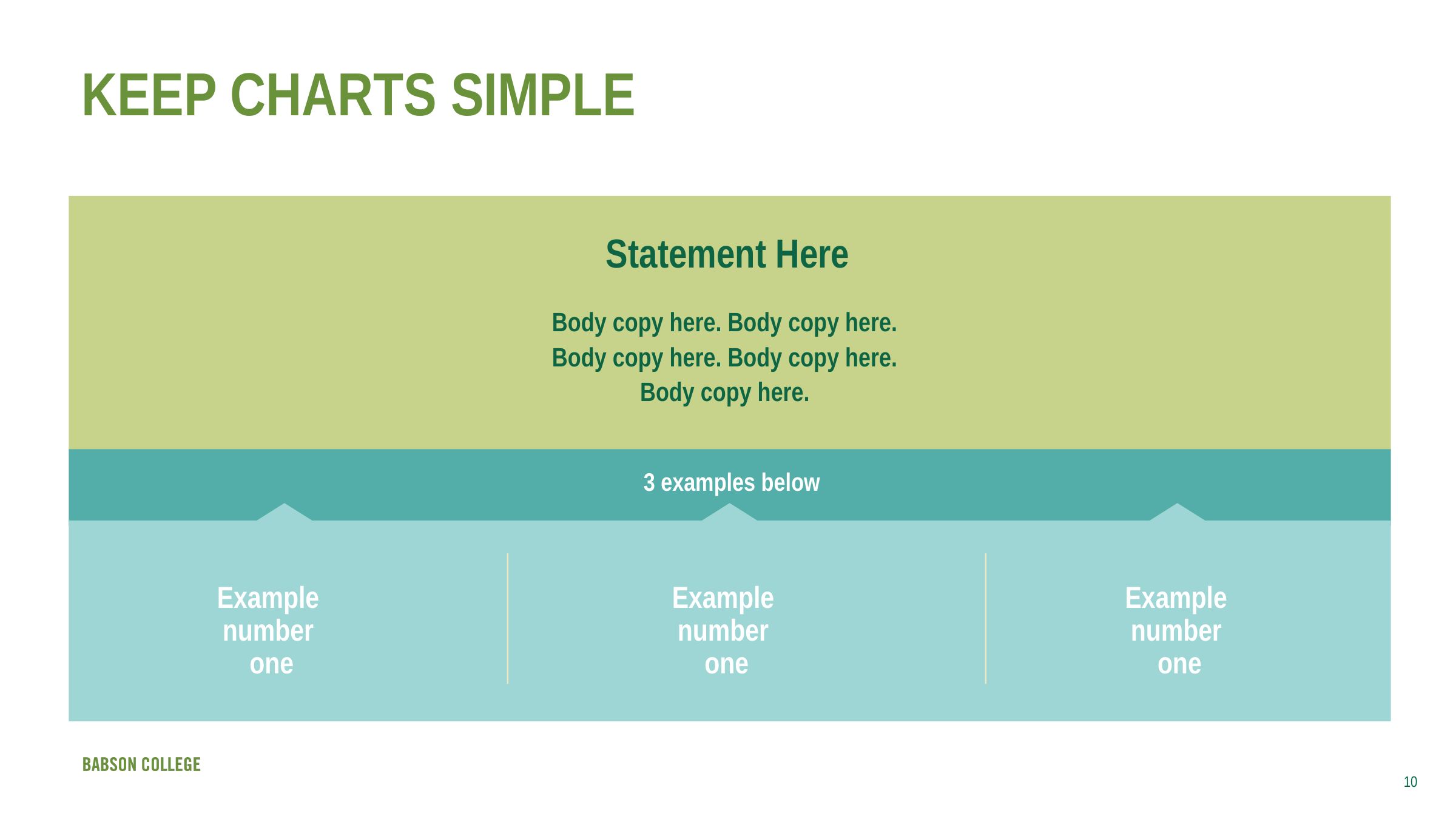

# Keep charts simple

Statement Here
Body copy here. Body copy here.
Body copy here. Body copy here.
Body copy here.

3 examples below

Example
number
one
Example
number
one
Example
number
one
10